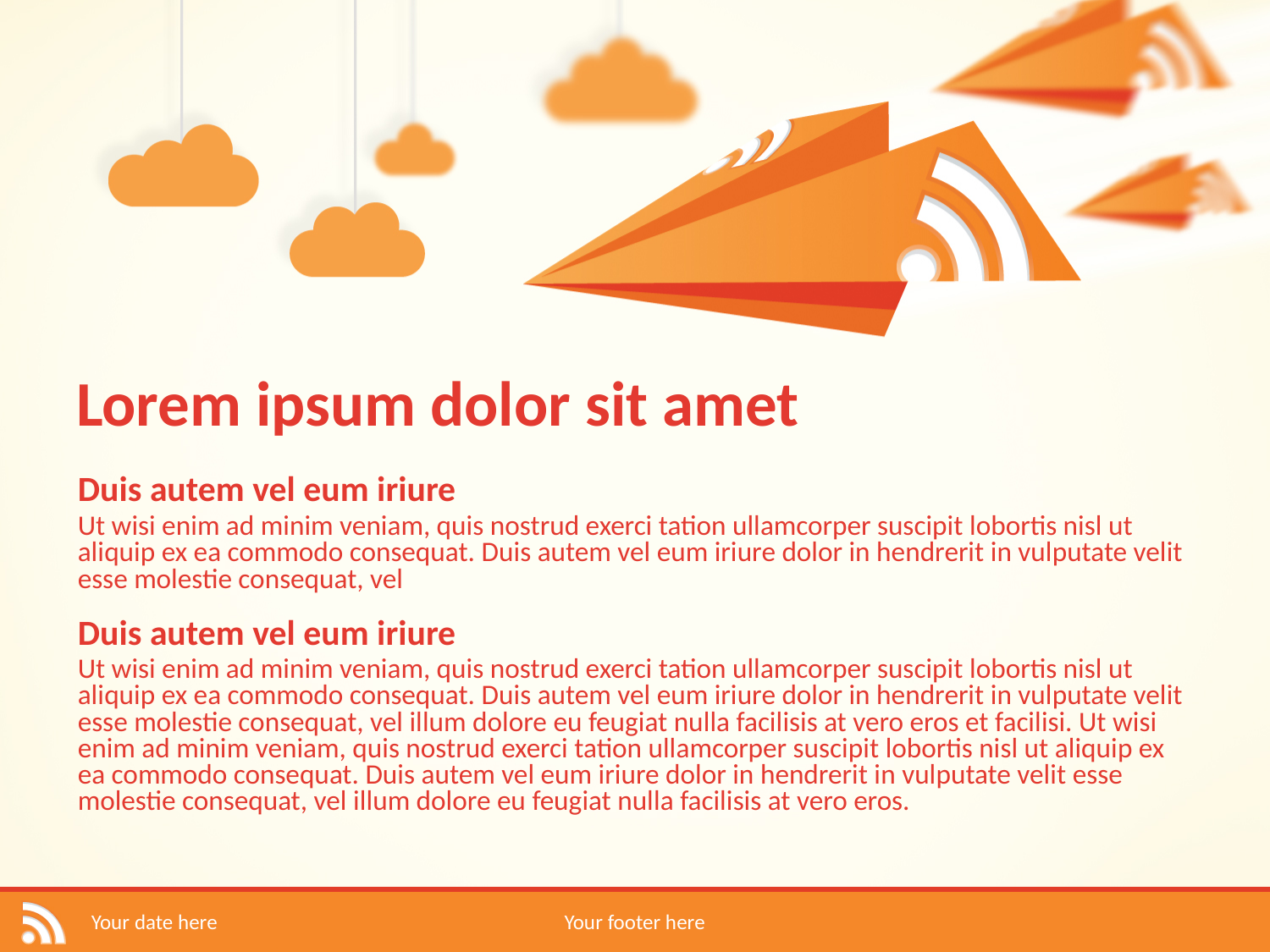

# Lorem ipsum dolor sit amet
Duis autem vel eum iriure
Ut wisi enim ad minim veniam, quis nostrud exerci tation ullamcorper suscipit lobortis nisl ut aliquip ex ea commodo consequat. Duis autem vel eum iriure dolor in hendrerit in vulputate velit esse molestie consequat, vel
Duis autem vel eum iriure
Ut wisi enim ad minim veniam, quis nostrud exerci tation ullamcorper suscipit lobortis nisl ut aliquip ex ea commodo consequat. Duis autem vel eum iriure dolor in hendrerit in vulputate velit esse molestie consequat, vel illum dolore eu feugiat nulla facilisis at vero eros et facilisi. Ut wisi enim ad minim veniam, quis nostrud exerci tation ullamcorper suscipit lobortis nisl ut aliquip ex ea commodo consequat. Duis autem vel eum iriure dolor in hendrerit in vulputate velit esse molestie consequat, vel illum dolore eu feugiat nulla facilisis at vero eros.
Your date here
Your footer here
7